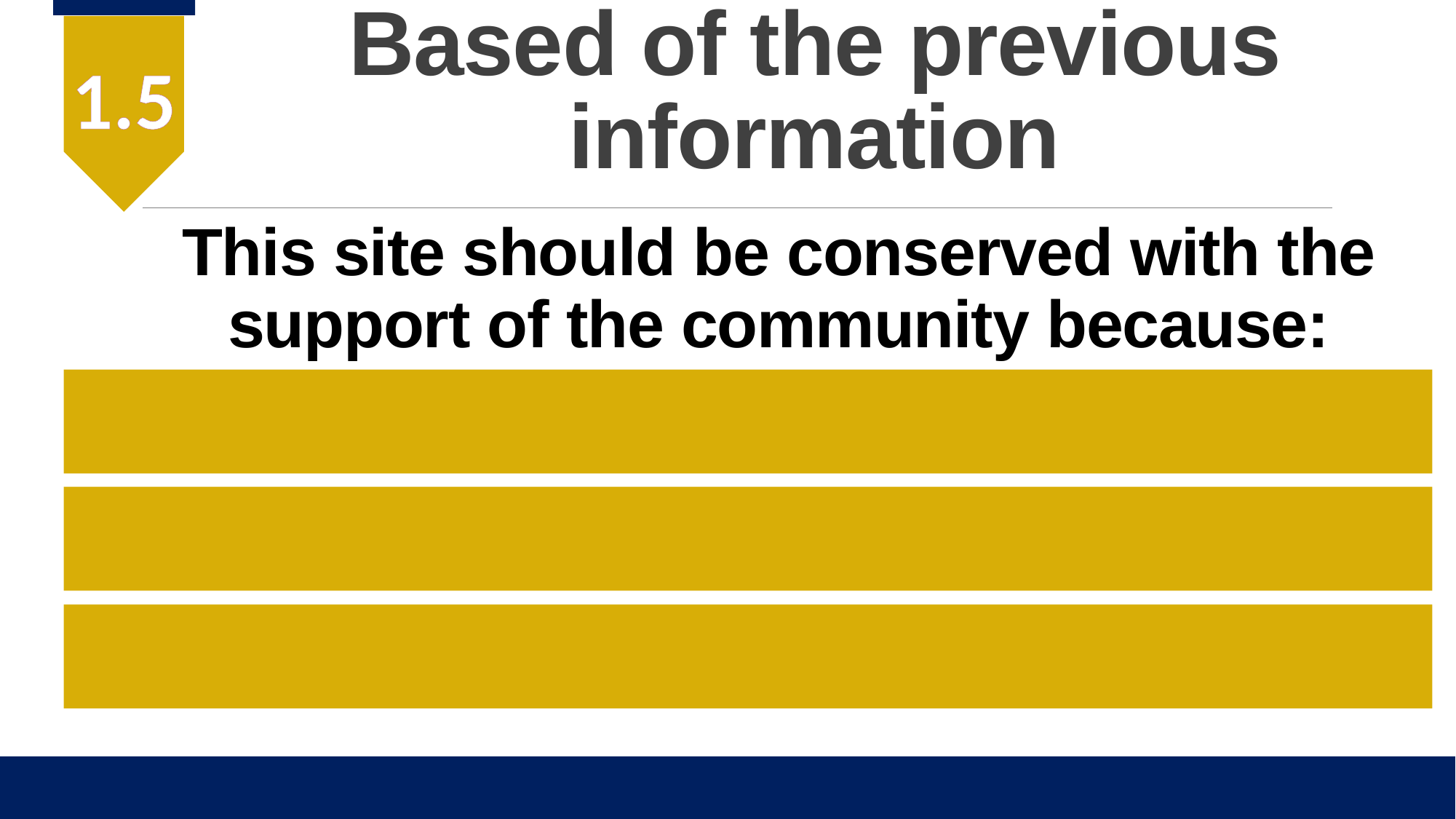

# Based of the previous information
1.5

This site should be conserved with the support of the community because: